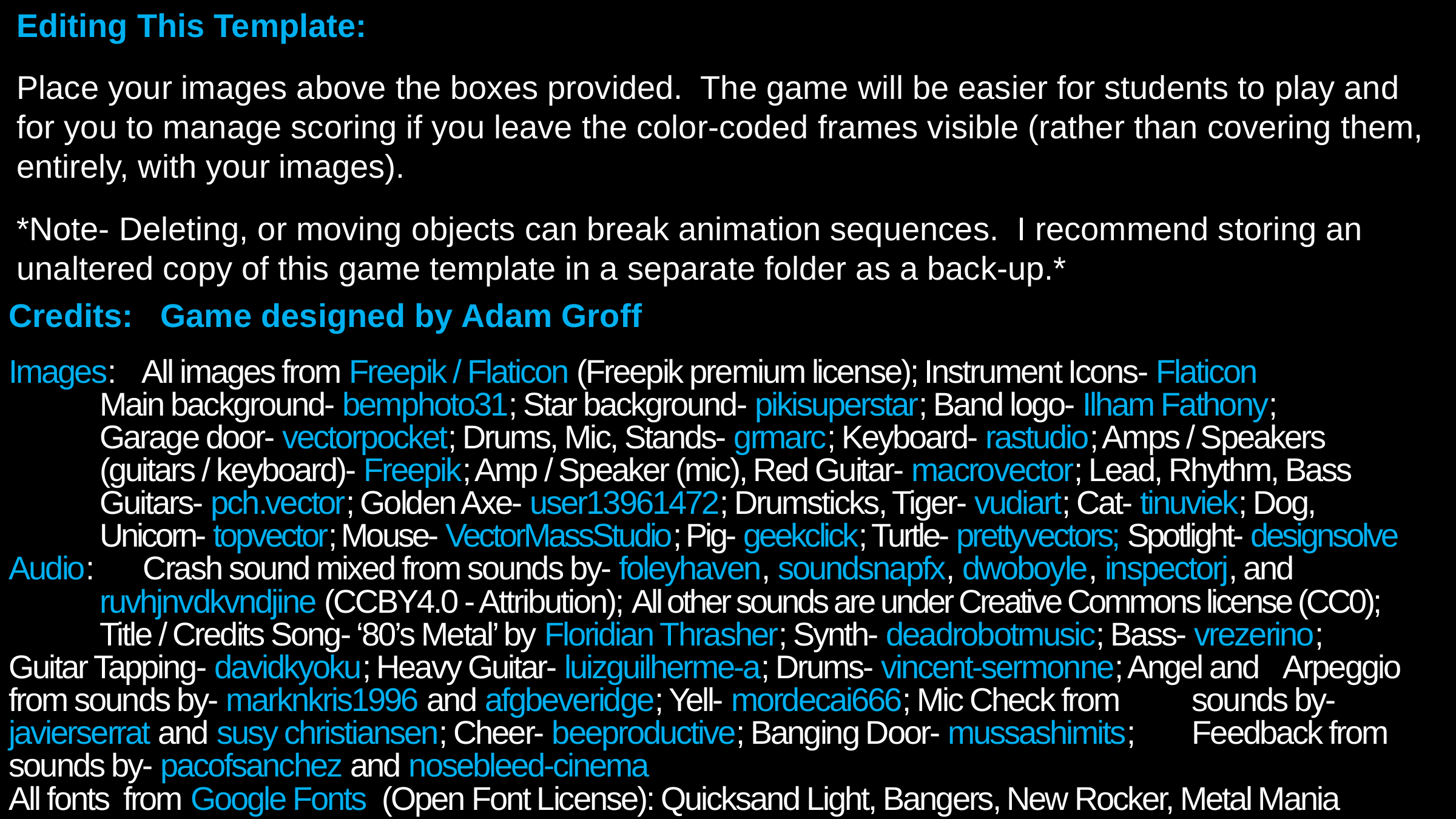

Editing This Template:
Place your images above the boxes provided.  The game will be easier for students to play and for you to manage scoring if you leave the color-coded frames visible (rather than covering them, entirely, with your images).
*Note- Deleting, or moving objects can break animation sequences.  I recommend storing an unaltered copy of this game template in a separate folder as a back-up.*
Credits:   Game designed by Adam Groff
Images:    All images from Freepik / Flaticon (Freepik premium license); Instrument Icons- Flaticon
	Main background- bemphoto31; Star background- pikisuperstar; Band logo- Ilham Fathony;
	Garage door- vectorpocket; Drums, Mic, Stands- grmarc; Keyboard- rastudio; Amps / Speakers
	(guitars / keyboard)- Freepik; Amp / Speaker (mic), Red Guitar- macrovector; Lead, Rhythm, Bass
	Guitars- pch.vector; Golden Axe- user13961472; Drumsticks, Tiger- vudiart; Cat- tinuviek; Dog,
	Unicorn- topvector; Mouse- VectorMassStudio; Pig- geekclick; Turtle- prettyvectors; Spotlight- designsolve
Audio:       Crash sound mixed from sounds by- foleyhaven, soundsnapfx, dwoboyle, inspectorj, and
	ruvhjnvdkvndjine (CCBY4.0 - Attribution); All other sounds are under Creative Commons license (CC0); 	Title / Credits Song- ‘80’s Metal’ by Floridian Thrasher; Synth- deadrobotmusic; Bass- vrezerino; 	Guitar Tapping- davidkyoku; Heavy Guitar- luizguilherme-a; Drums- vincent-sermonne; Angel and 	Arpeggio from sounds by- marknkris1996 and afgbeveridge; Yell- mordecai666; Mic Check from 	sounds by- javierserrat and susy christiansen; Cheer- beeproductive; Banging Door- mussashimits; 	Feedback from sounds by- pacofsanchez and nosebleed-cinema
All fonts  from Google Fonts  (Open Font License): Quicksand Light, Bangers, New Rocker, Metal Mania